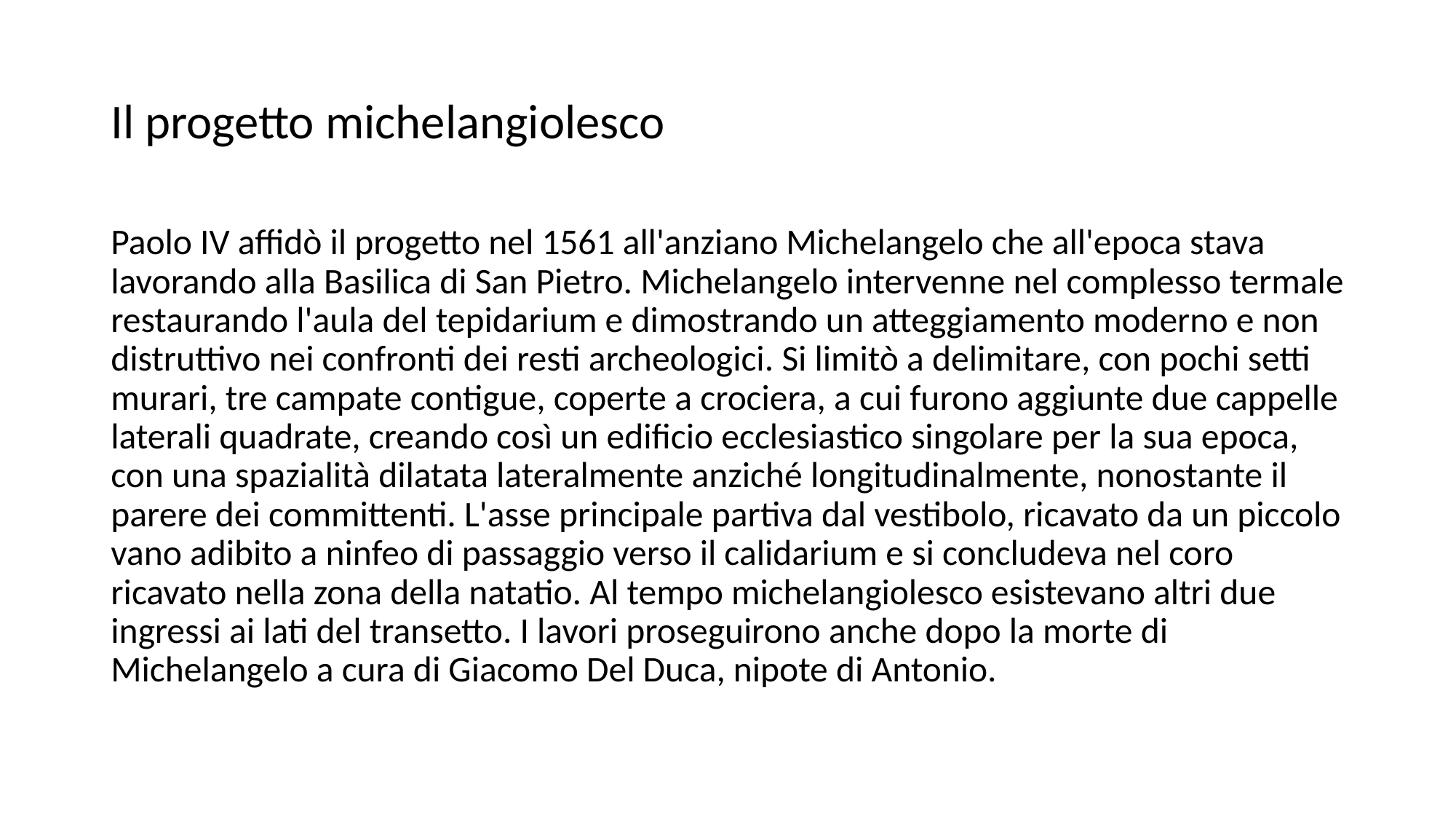

# Il progetto michelangiolesco
Paolo IV affidò il progetto nel 1561 all'anziano Michelangelo che all'epoca stava lavorando alla Basilica di San Pietro. Michelangelo intervenne nel complesso termale restaurando l'aula del tepidarium e dimostrando un atteggiamento moderno e non distruttivo nei confronti dei resti archeologici. Si limitò a delimitare, con pochi setti murari, tre campate contigue, coperte a crociera, a cui furono aggiunte due cappelle laterali quadrate, creando così un edificio ecclesiastico singolare per la sua epoca, con una spazialità dilatata lateralmente anziché longitudinalmente, nonostante il parere dei committenti. L'asse principale partiva dal vestibolo, ricavato da un piccolo vano adibito a ninfeo di passaggio verso il calidarium e si concludeva nel coro ricavato nella zona della natatio. Al tempo michelangiolesco esistevano altri due ingressi ai lati del transetto. I lavori proseguirono anche dopo la morte di Michelangelo a cura di Giacomo Del Duca, nipote di Antonio.